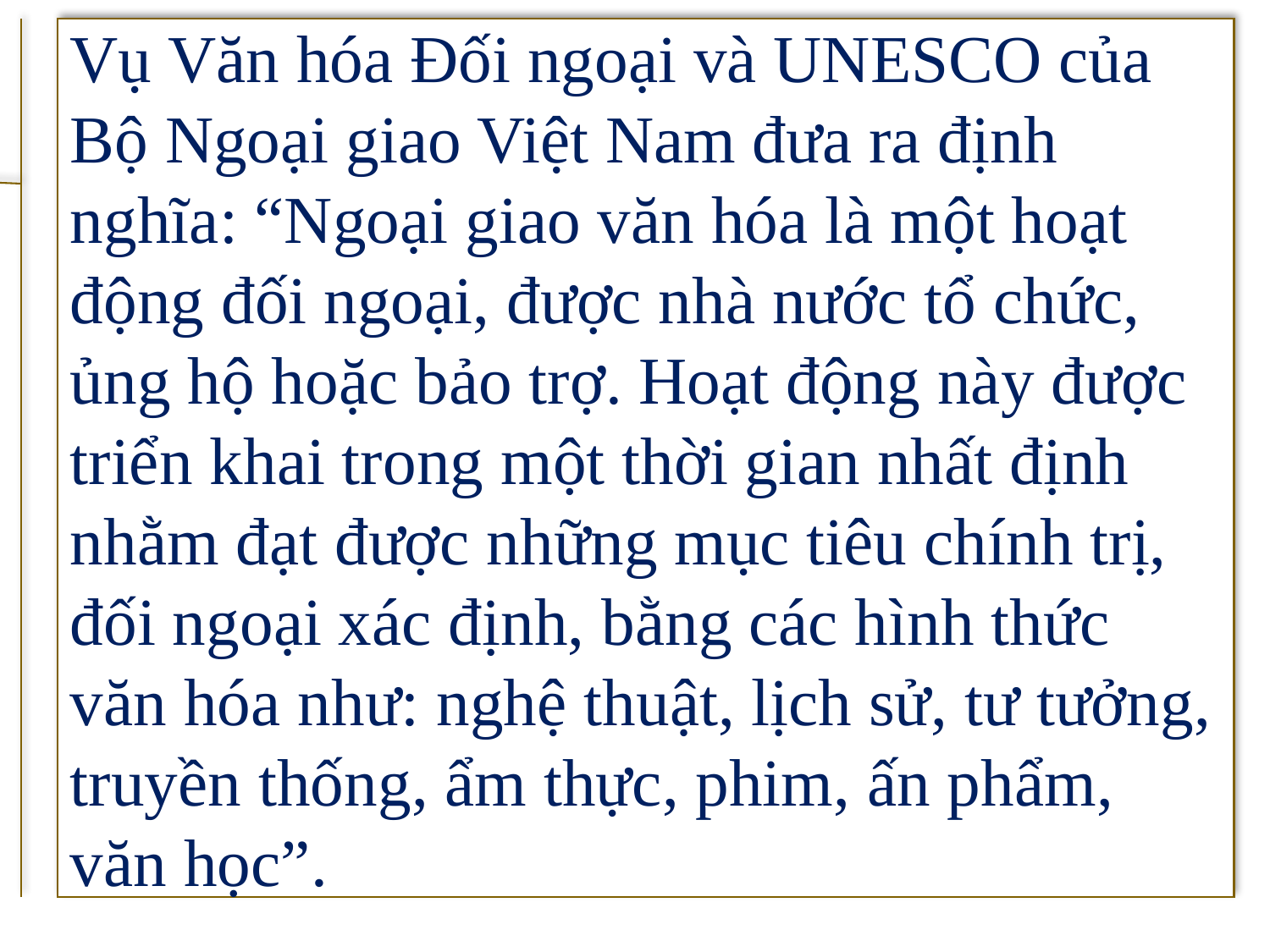

Vụ Văn hóa Đối ngoại và UNESCO của Bộ Ngoại giao Việt Nam đưa ra định nghĩa: “Ngoại giao văn hóa là một hoạt động đối ngoại, được nhà nước tổ chức, ủng hộ hoặc bảo trợ. Hoạt động này được triển khai trong một thời gian nhất định nhằm đạt được những mục tiêu chính trị, đối ngoại xác định, bằng các hình thức văn hóa như: nghệ thuật, lịch sử, tư tưởng, truyền thống, ẩm thực, phim, ấn phẩm, văn học”.